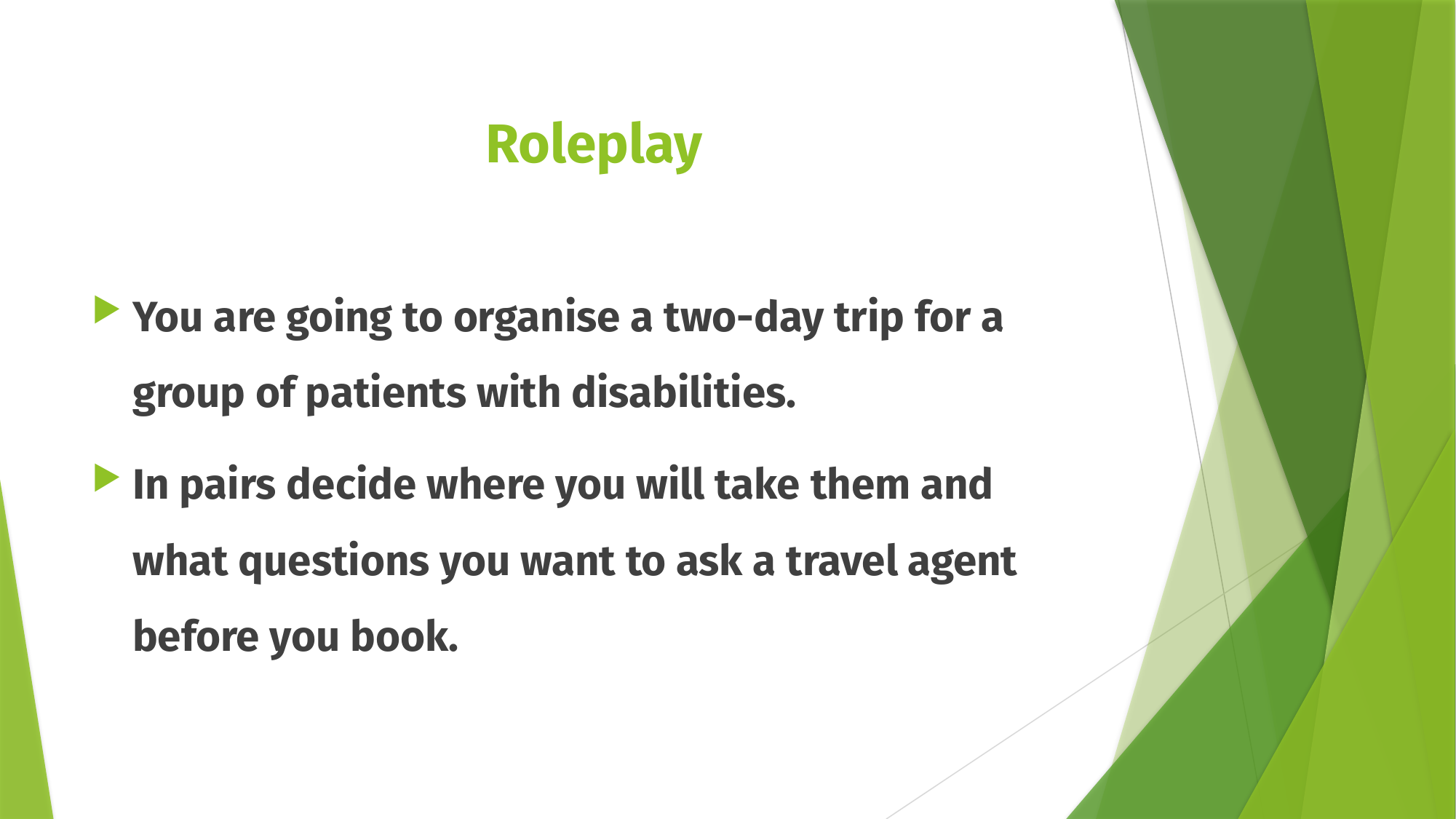

# Roleplay
You are going to organise a two-day trip for a group of patients with disabilities.
In pairs decide where you will take them and what questions you want to ask a travel agent before you book.